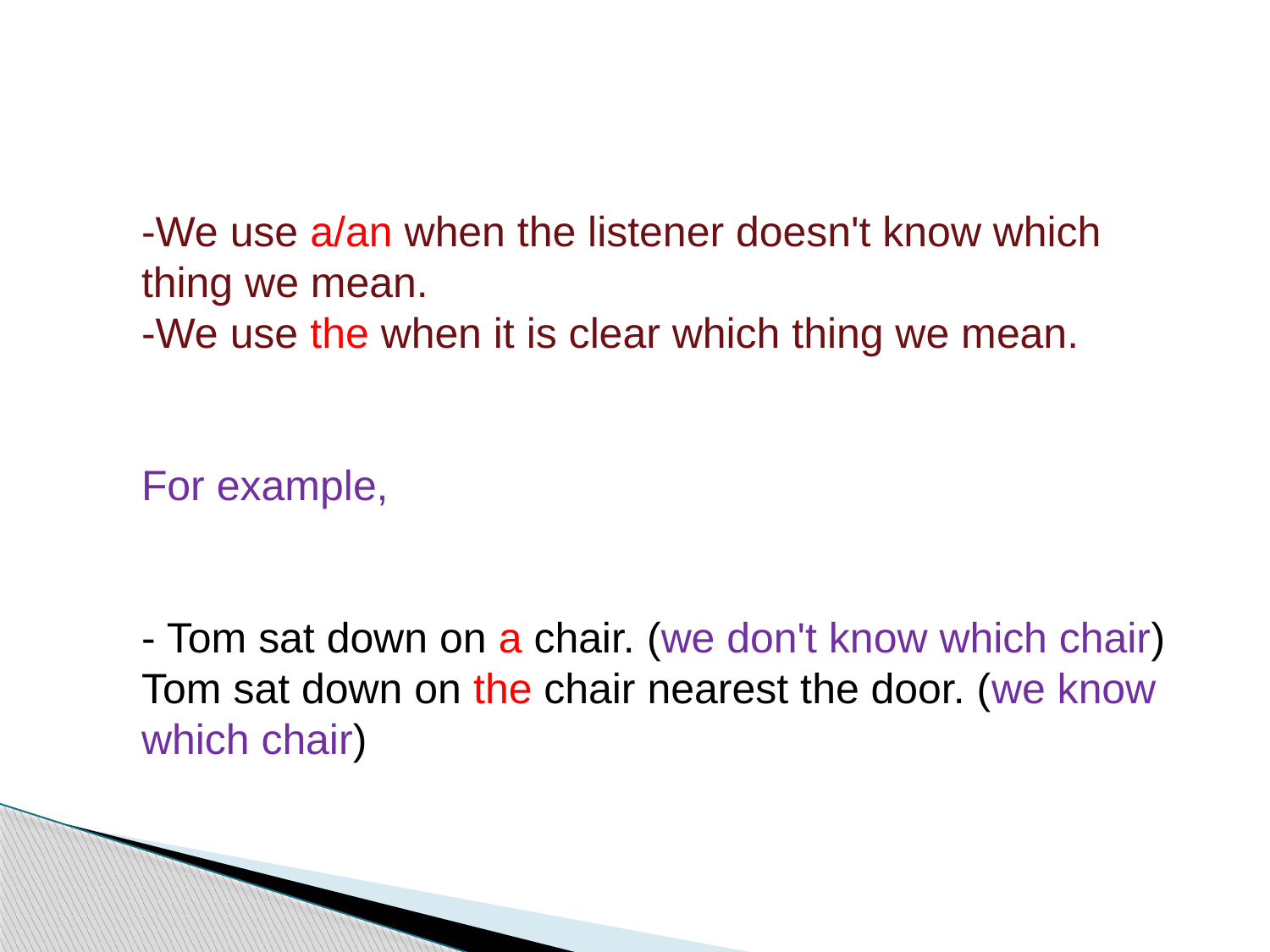

-We use a/an when the listener doesn't know which thing we mean.
-We use the when it is clear which thing we mean.

For example,

- Tom sat down on a chair. (we don't know which chair)
Tom sat down on the chair nearest the door. (we know which chair)